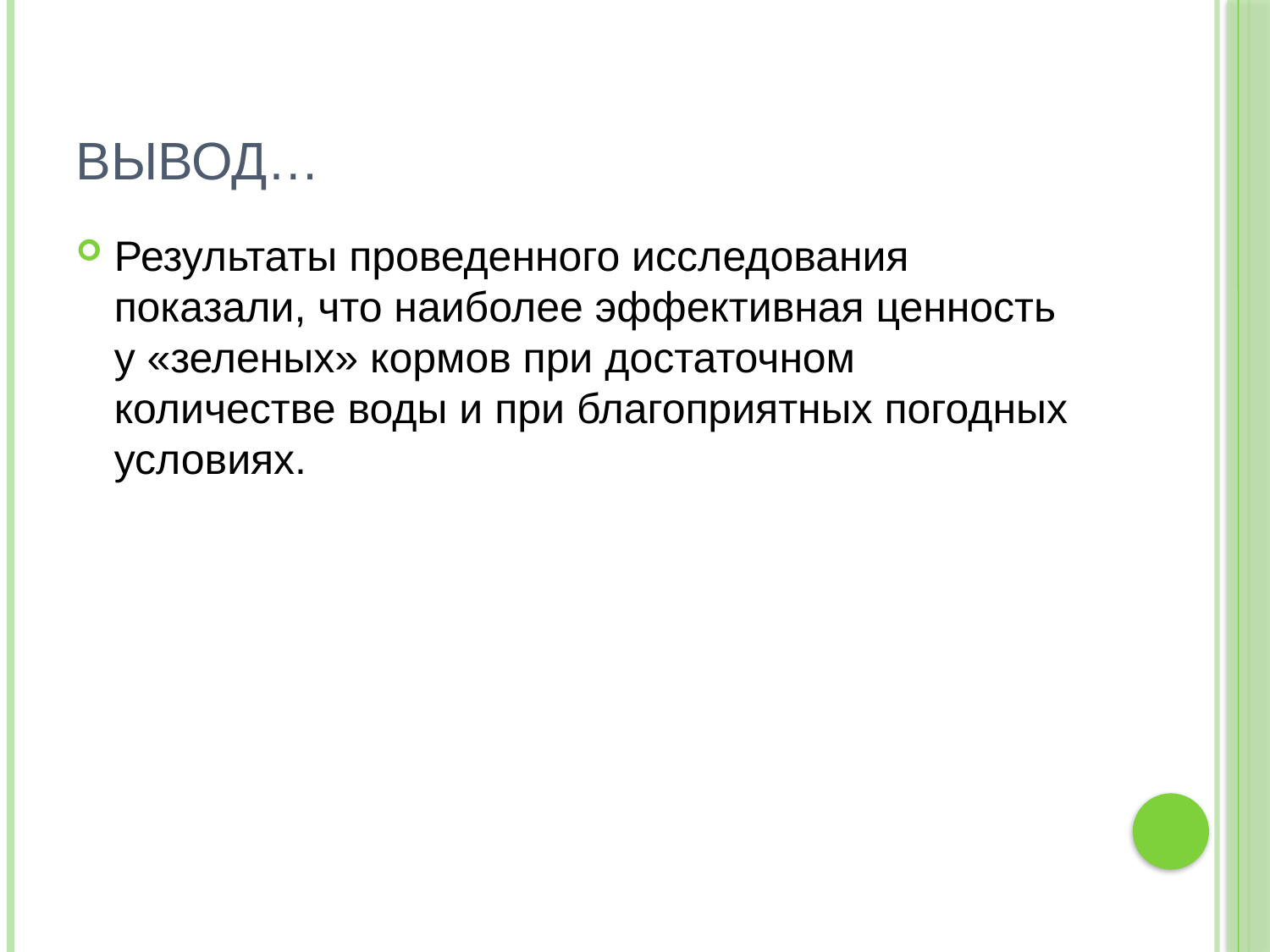

# Вывод…
Результаты проведенного исследования показали, что наиболее эффективная ценность у «зеленых» кормов при достаточном количестве воды и при благоприятных погодных условиях.